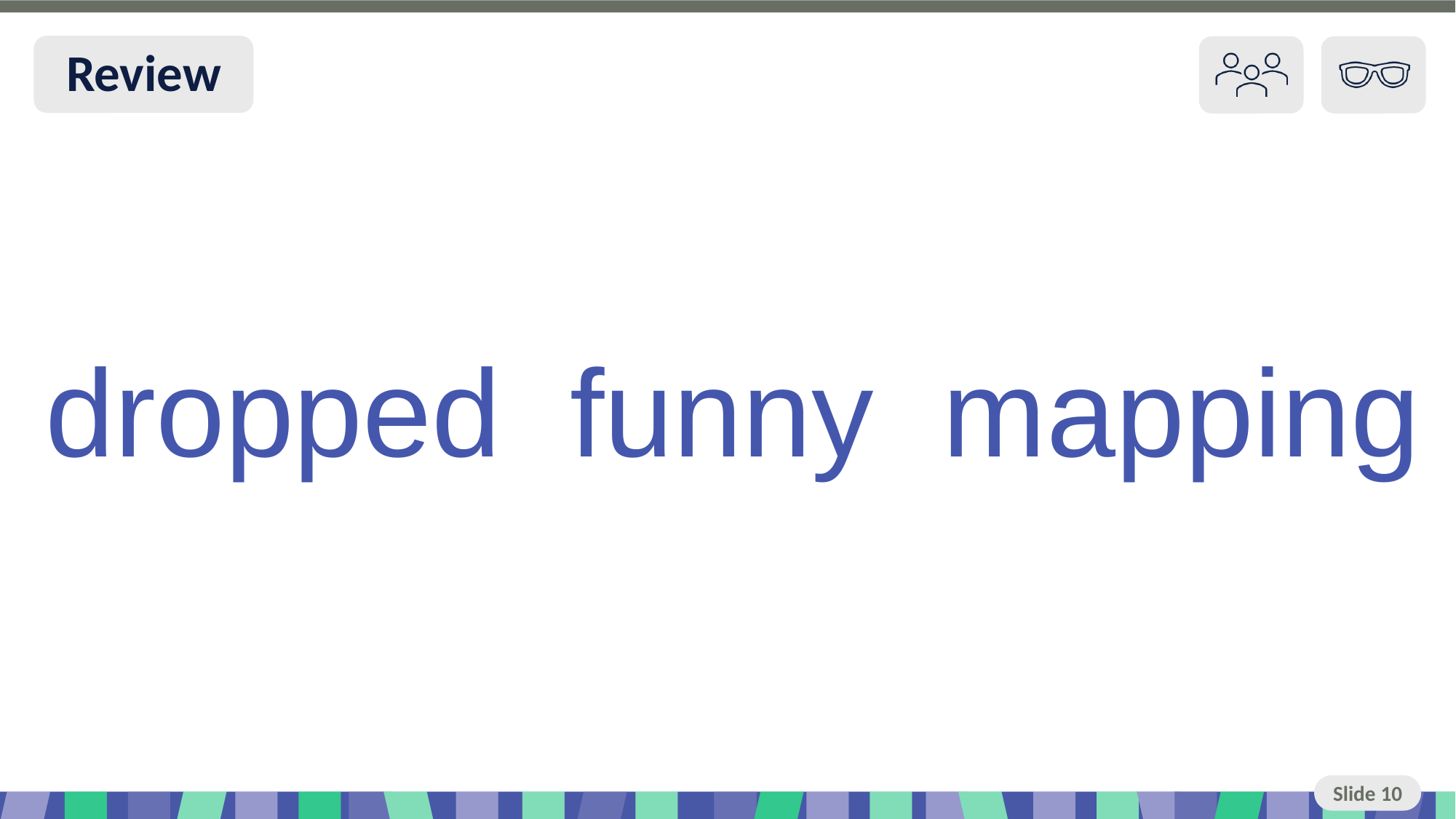

Slide 10 Review You do
dropped  funny  mapping